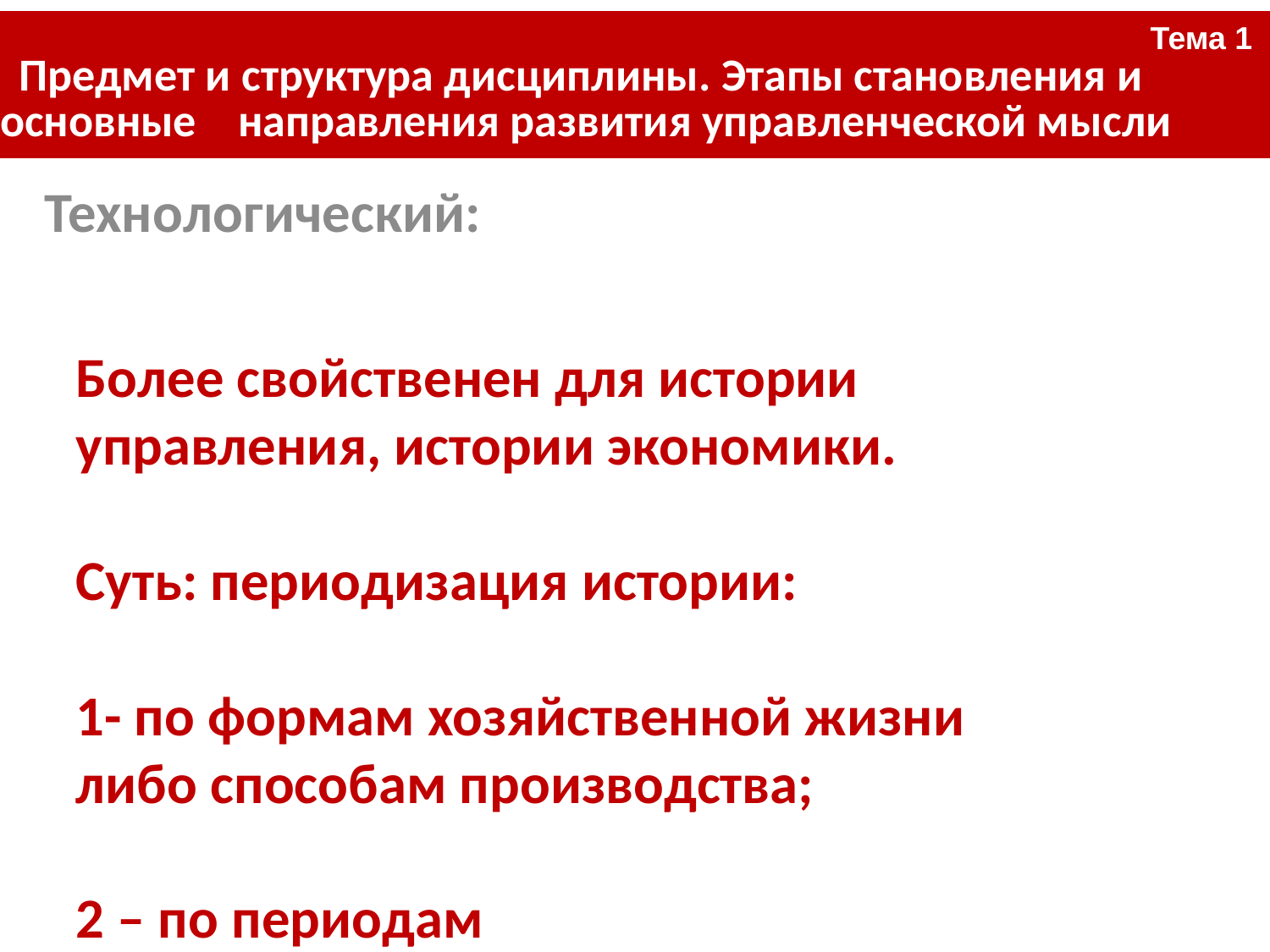

| Тема 1 Предмет и структура дисциплины. Этапы становления и основные направления развития управленческой мысли |
| --- |
#
Технологический:

Более свойственен для истории управления, истории экономики.

Суть: периодизация истории:

1- по формам хозяйственной жизни либо способам производства;

2 – по периодам